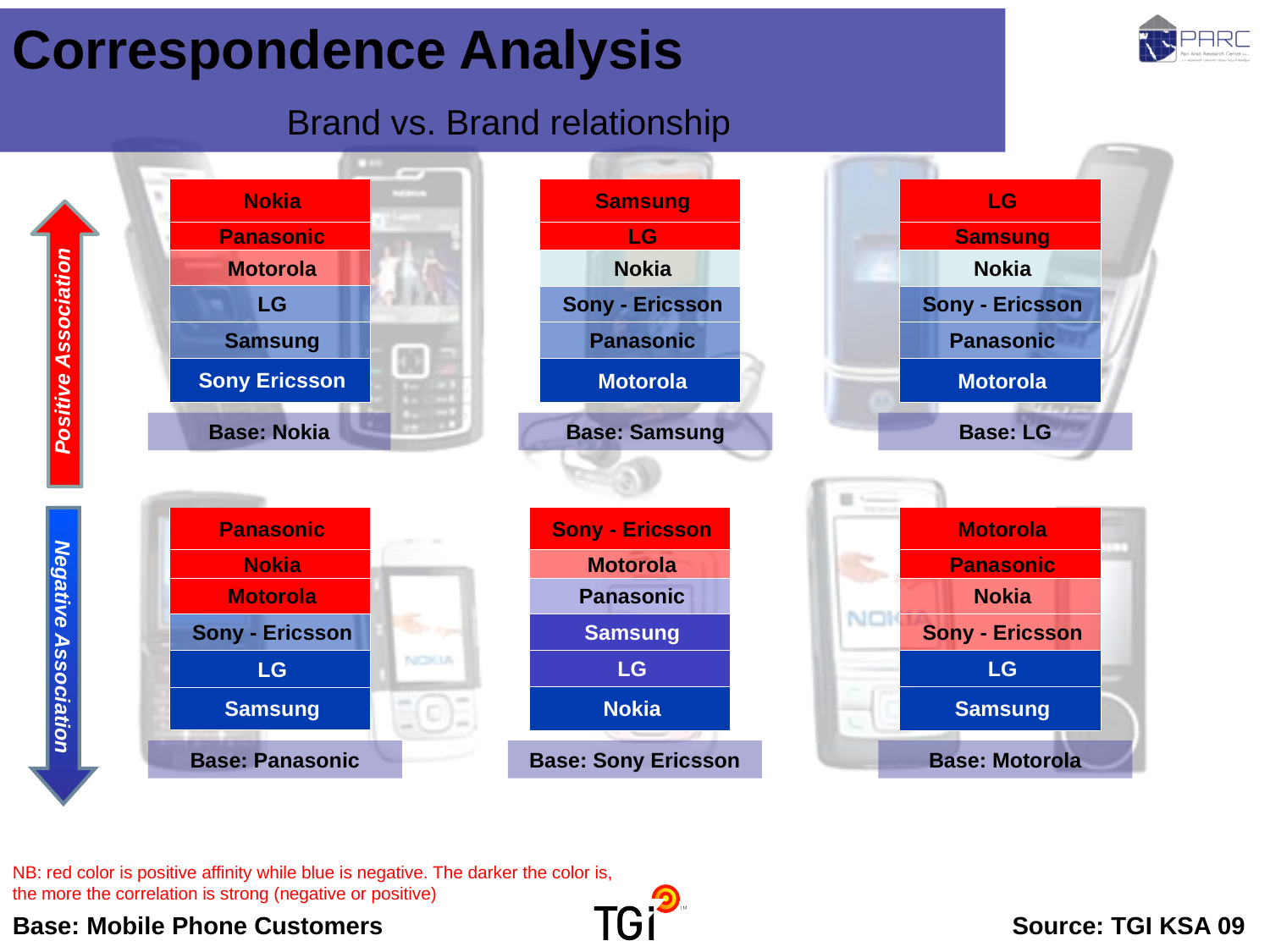

Correspondence Analysis                                       Brand vs. Brand relationship
| Nokia |
| --- |
| Panasonic |
| Motorola |
| LG |
| Samsung |
| Sony Ericsson |
| Samsung |
| --- |
| LG |
| Nokia |
| Sony - Ericsson |
| Panasonic |
| Motorola |
| LG |
| --- |
| Samsung |
| Nokia |
| Sony - Ericsson |
| Panasonic |
| Motorola |

Positive Association
Base: Nokia
Base: Samsung
Base: LG
Negative Association
| Panasonic |
| --- |
| Nokia |
| Motorola |
| Sony - Ericsson |
| LG |
| Samsung |
| Sony - Ericsson |
| --- |
| Motorola |
| Panasonic |
| Samsung |
| LG |
| Nokia |
| Motorola |
| --- |
| Panasonic |
| Nokia |
| Sony - Ericsson |
| LG |
| Samsung |
Base: Panasonic
Base: Sony Ericsson
Base: Motorola
NB: red color is positive affinity while blue is negative. The darker the color is, the more the correlation is strong (negative or positive)
Base: Mobile Phone Customers	Source: TGI KSA 09